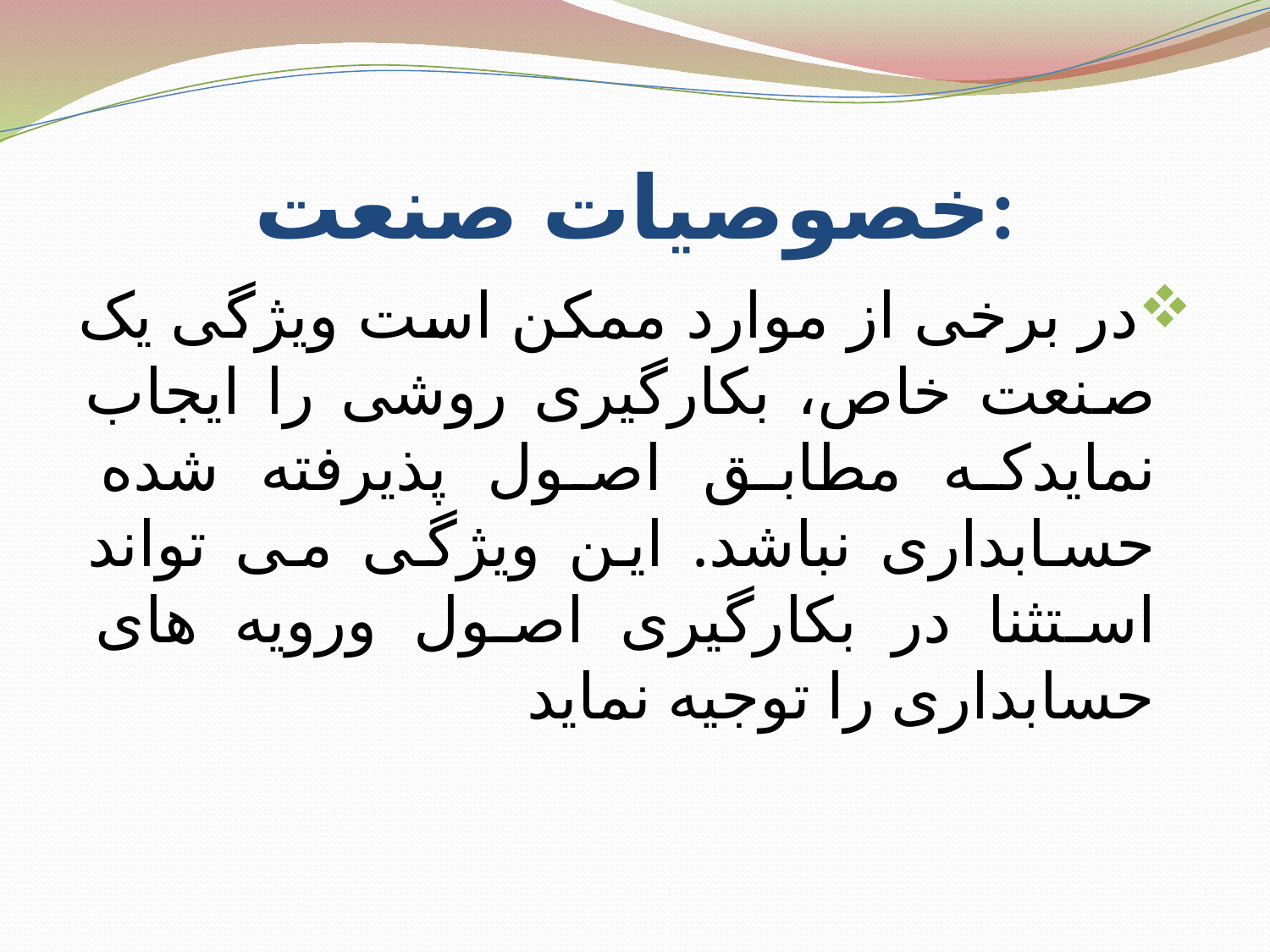

# خصوصیات صنعت:
در برخی از موارد ممکن است ویژگی یک صنعت خاص، بکارگیری روشی را ایجاب نمایدکه مطابق اصول پذیرفته شده حسابداری نباشد. این ویژگی می تواند استثنا در بکارگیری اصول ورویه های حسابداری را توجیه نماید